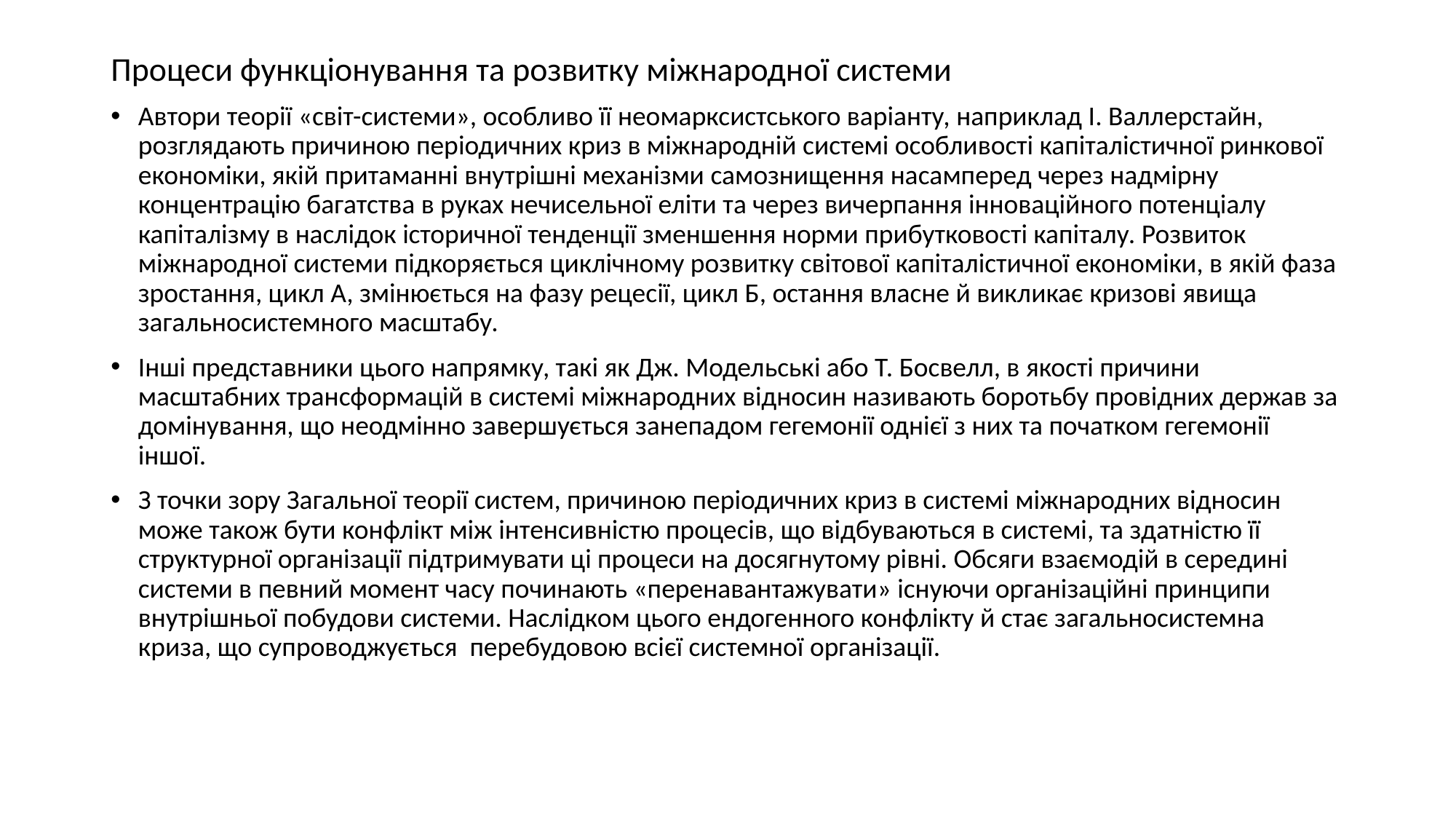

# Процеси функціонування та розвитку міжнародної системи
Автори теорії «світ-системи», особливо її неомарксистського варіанту, наприклад І. Валлерстайн, розглядають причиною періодичних криз в міжнародній системі особливості капіталістичної ринкової економіки, якій притаманні внутрішні механізми самознищення насамперед через надмірну концентрацію багатства в руках нечисельної еліти та через вичерпання інноваційного потенціалу капіталізму в наслідок історичної тенденції зменшення норми прибутковості капіталу. Розвиток міжнародної системи підкоряється циклічному розвитку світової капіталістичної економіки, в якій фаза зростання, цикл А, змінюється на фазу рецесії, цикл Б, остання власне й викликає кризові явища загальносистемного масштабу.
Інші представники цього напрямку, такі як Дж. Модельські або Т. Босвелл, в якості причини масштабних трансформацій в системі міжнародних відносин називають боротьбу провідних держав за домінування, що неодмінно завершується занепадом гегемонії однієї з них та початком гегемонії іншої.
З точки зору Загальної теорії систем, причиною періодичних криз в системі міжнародних відносин може також бути конфлікт між інтенсивністю процесів, що відбуваються в системі, та здатністю її структурної організації підтримувати ці процеси на досягнутому рівні. Обсяги взаємодій в середині системи в певний момент часу починають «перенавантажувати» існуючи організаційні принципи внутрішньої побудови системи. Наслідком цього ендогенного конфлікту й стає загальносистемна криза, що супроводжується  перебудовою всієї системної організації.